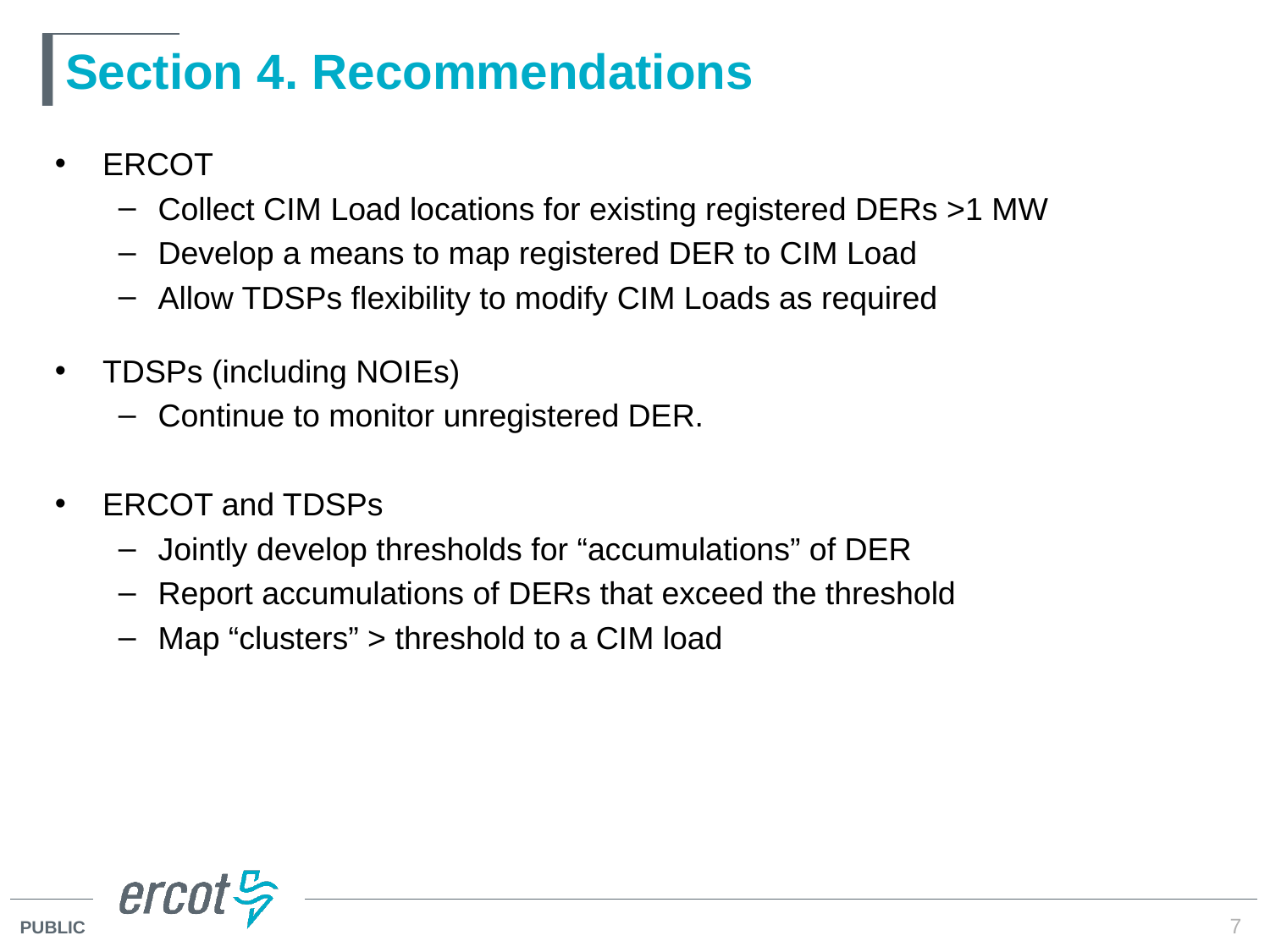

# Section 4. Recommendations
ERCOT
Collect CIM Load locations for existing registered DERs >1 MW
Develop a means to map registered DER to CIM Load
Allow TDSPs flexibility to modify CIM Loads as required

TDSPs (including NOIEs)
Continue to monitor unregistered DER.

ERCOT and TDSPs
Jointly develop thresholds for “accumulations” of DER
Report accumulations of DERs that exceed the threshold
Map “clusters” > threshold to a CIM load
7